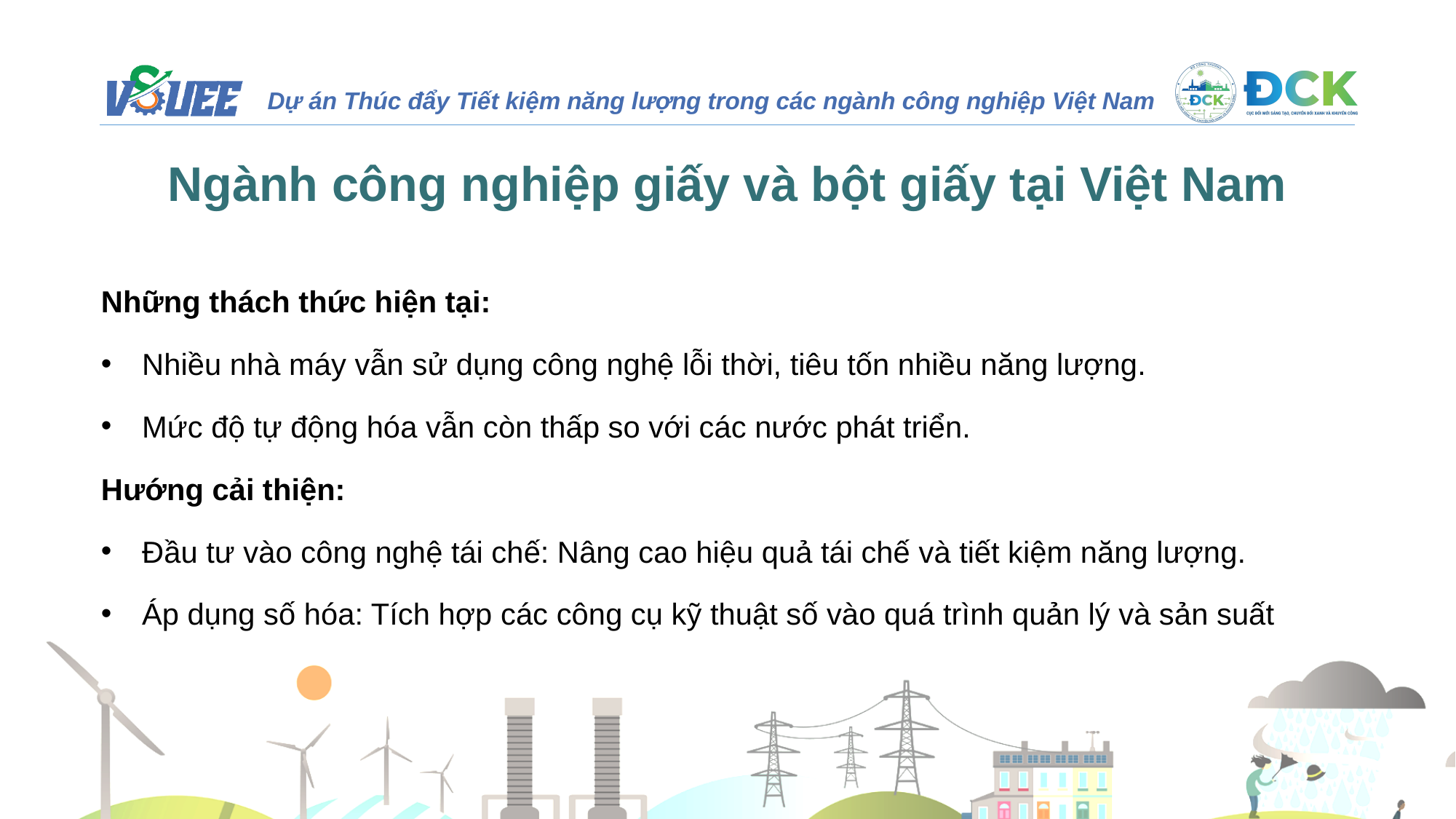

Ngành công nghiệp giấy và bột giấy tại Việt Nam
Những thách thức hiện tại:
Nhiều nhà máy vẫn sử dụng công nghệ lỗi thời, tiêu tốn nhiều năng lượng.
Mức độ tự động hóa vẫn còn thấp so với các nước phát triển.
Hướng cải thiện:
Đầu tư vào công nghệ tái chế: Nâng cao hiệu quả tái chế và tiết kiệm năng lượng.
Áp dụng số hóa: Tích hợp các công cụ kỹ thuật số vào quá trình quản lý và sản suất